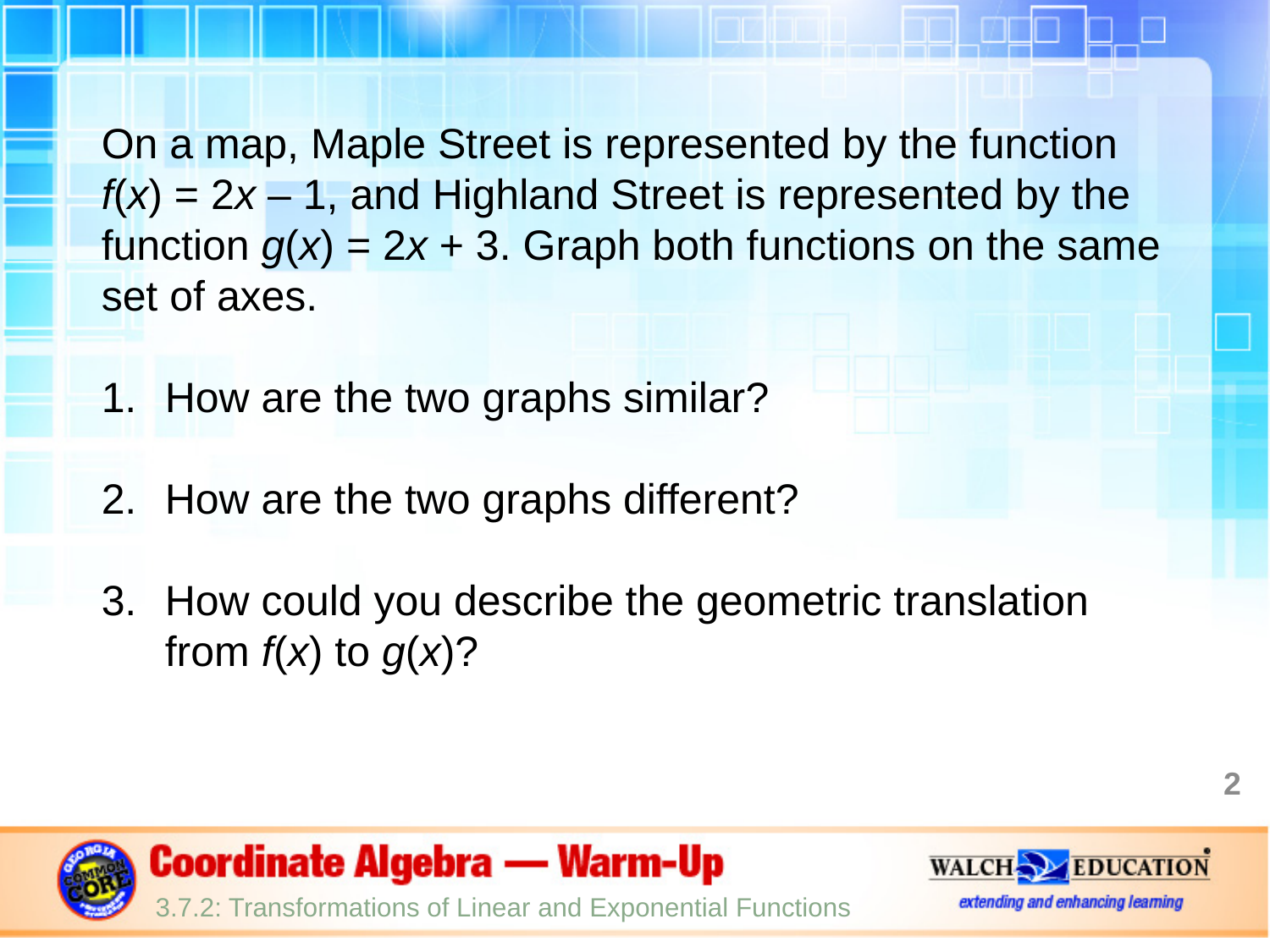

On a map, Maple Street is represented by the function
f(x) = 2x – 1, and Highland Street is represented by the function g(x) = 2x + 3. Graph both functions on the same set of axes.

How are the two graphs similar?

How are the two graphs different?

How could you describe the geometric translation from f(x) to g(x)?

2
3.7.2: Transformations of Linear and Exponential Functions